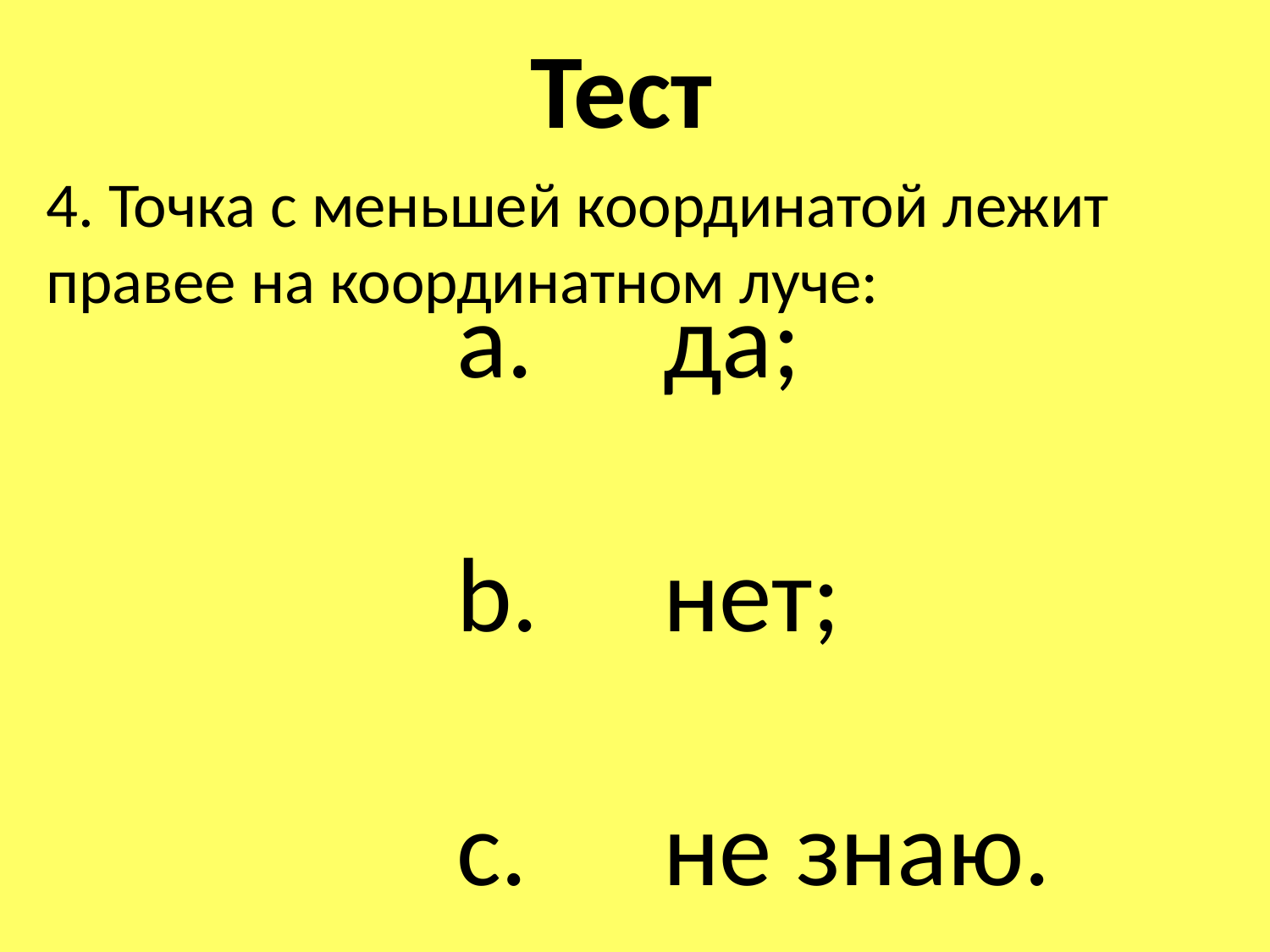

Тест
4. Точка с меньшей координатой лежит правее на координатном луче:
  да;

  нет;

  не знаю.